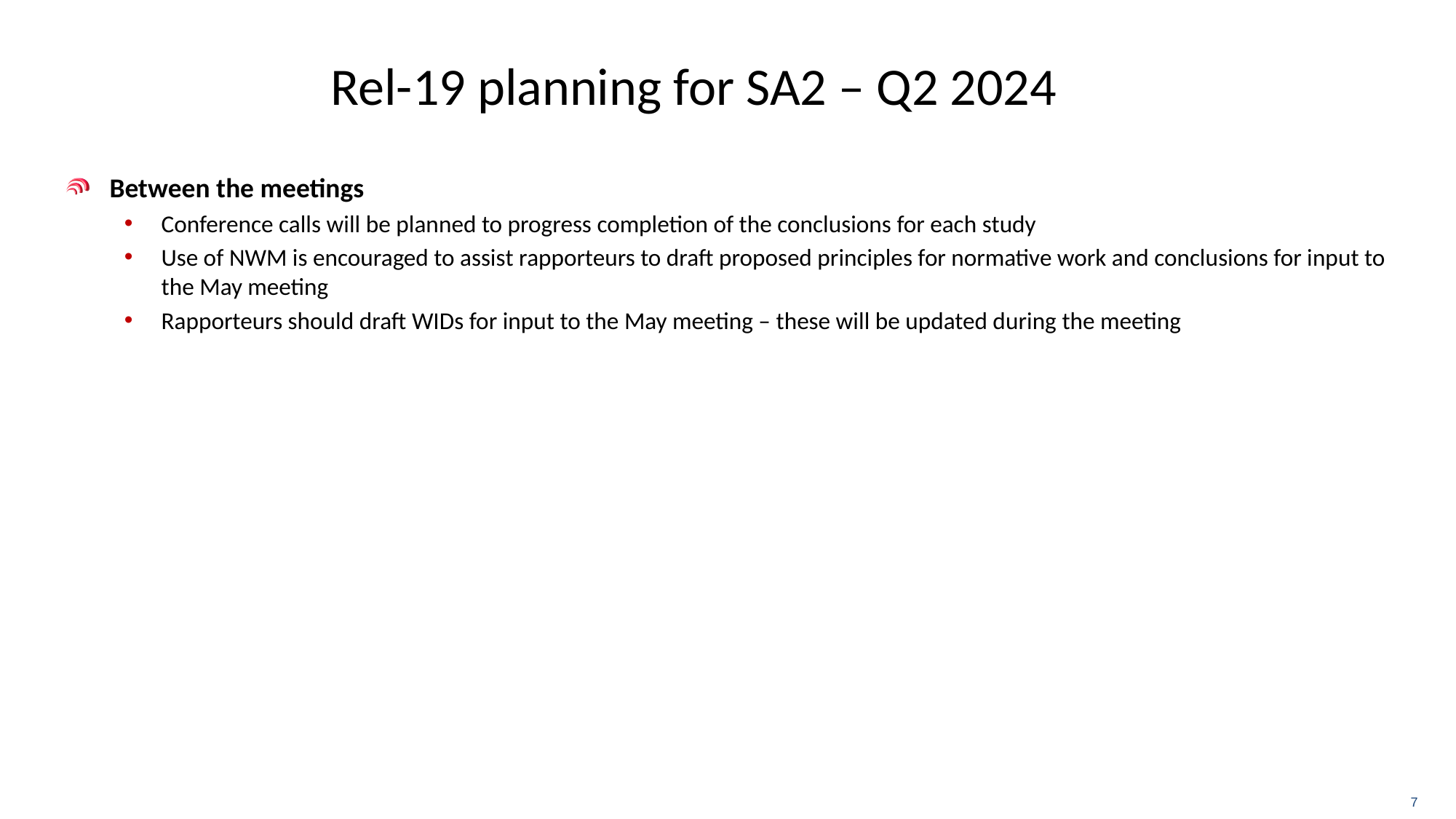

# Rel-19 planning for SA2 – Q2 2024
Between the meetings
Conference calls will be planned to progress completion of the conclusions for each study
Use of NWM is encouraged to assist rapporteurs to draft proposed principles for normative work and conclusions for input to the May meeting
Rapporteurs should draft WIDs for input to the May meeting – these will be updated during the meeting